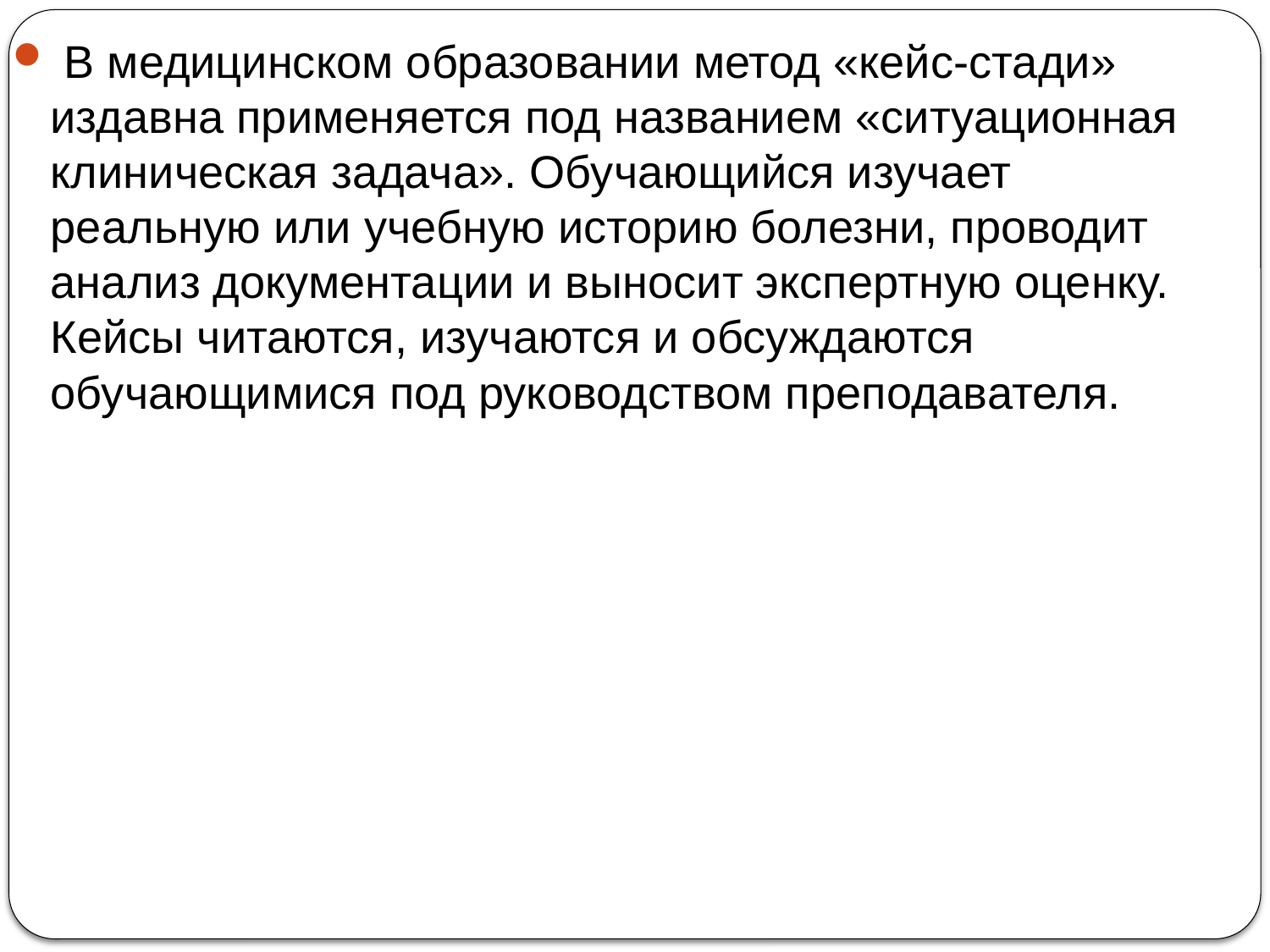

В медицинском образовании метод «кейс-стади» издавна применяется под названием «ситуационная клиническая задача». Обучающийся изучает реальную или учебную историю болезни, проводит анализ документации и выносит экспертную оценку. Кейсы читаются, изучаются и обсуждаются обучающимися под руководством преподавателя.